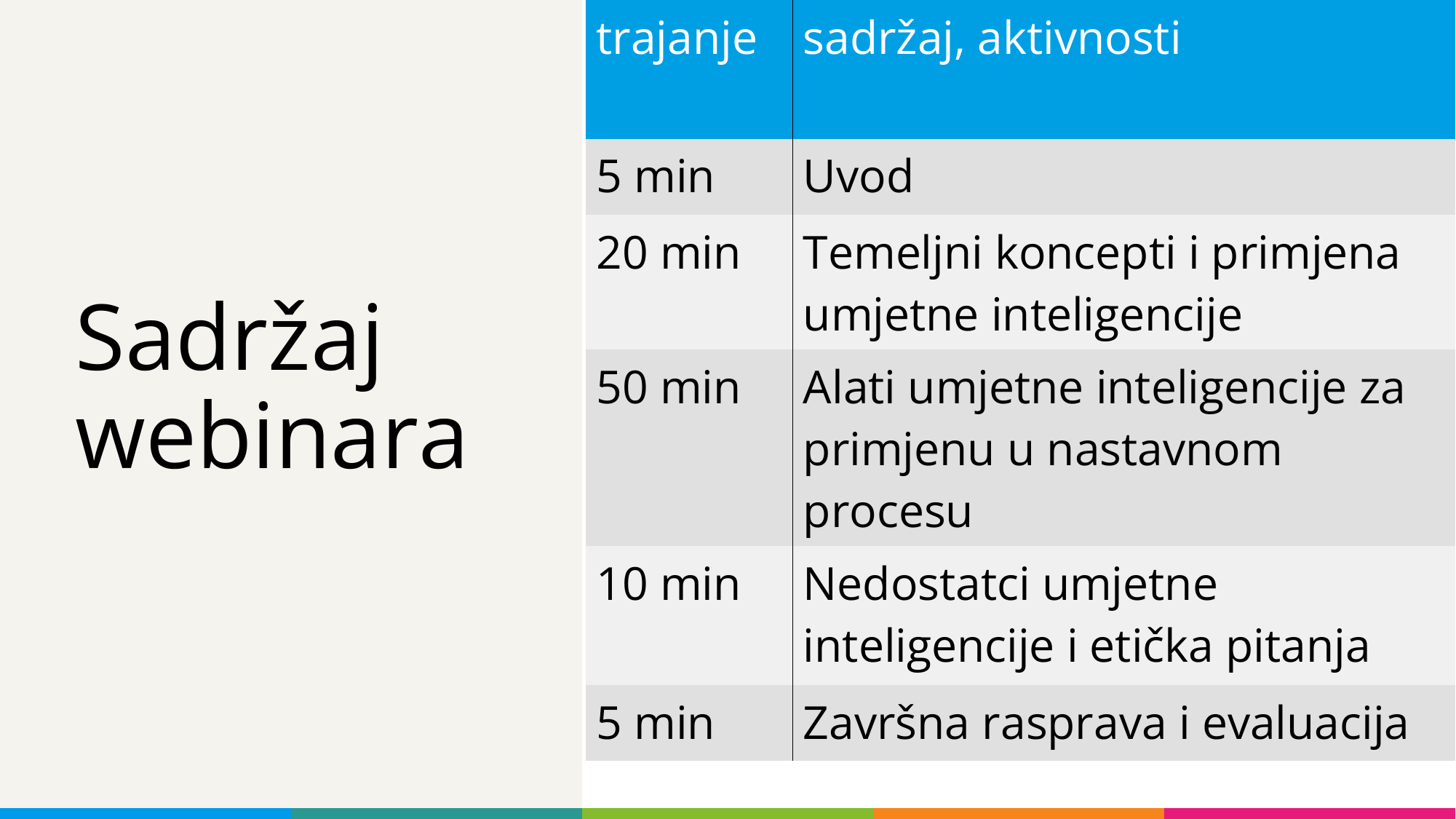

| trajanje | sadržaj, aktivnosti |
| --- | --- |
| 5 min | Uvod |
| 20 min | Temeljni koncepti i primjena umjetne inteligencije |
| 50 min | Alati umjetne inteligencije za primjenu u nastavnom procesu |
| 10 min | Nedostatci umjetne inteligencije i etička pitanja |
| 5 min | Završna rasprava i evaluacija |
# Sadržaj webinara